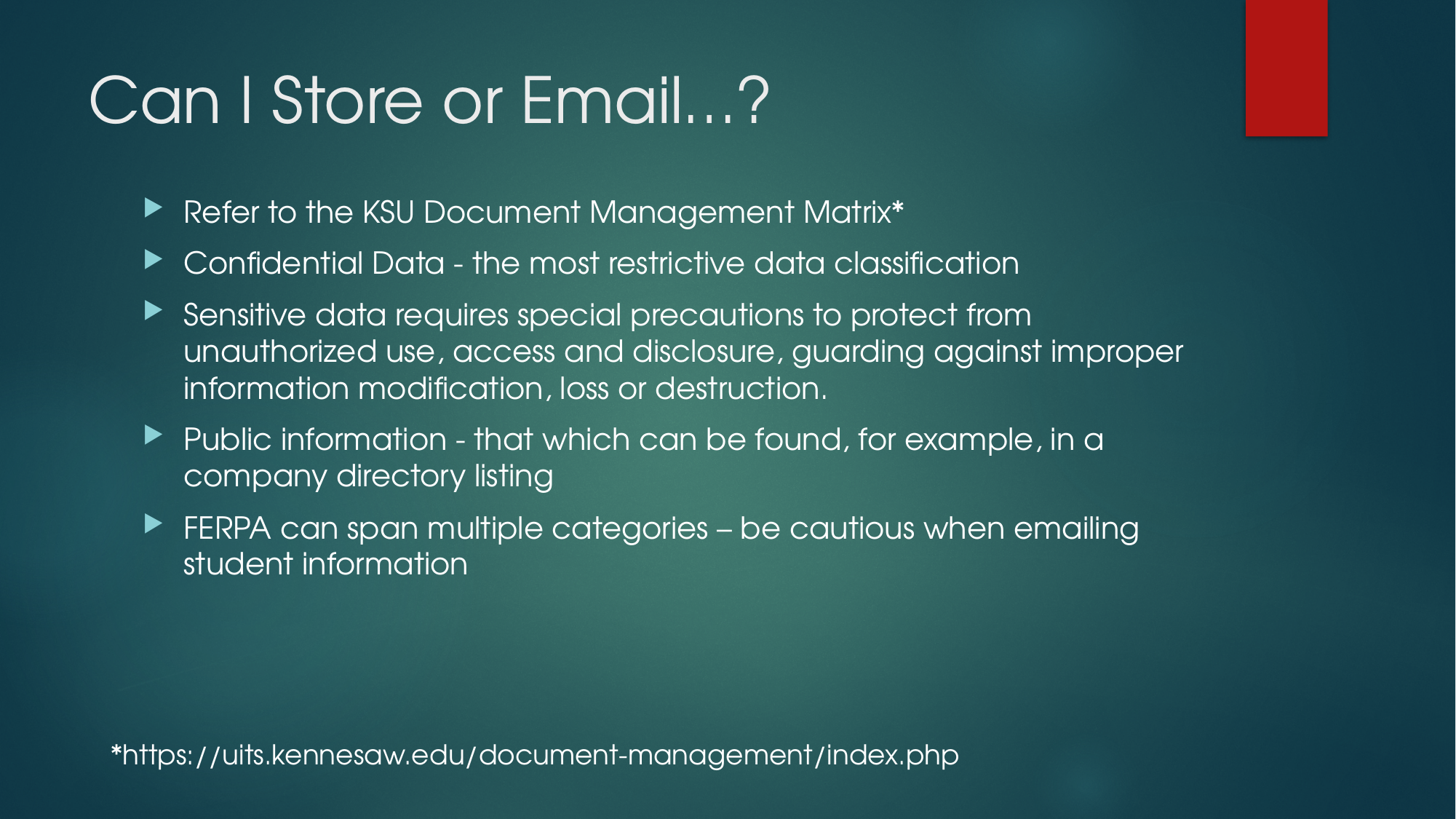

# Can I Store or Email…?
Refer to the KSU Document Management Matrix*
Confidential Data - the most restrictive data classification
Sensitive data requires special precautions to protect from unauthorized use, access and disclosure, guarding against improper information modification, loss or destruction.
Public information - that which can be found, for example, in a company directory listing
FERPA can span multiple categories – be cautious when emailing student information
*https://uits.kennesaw.edu/document-management/index.php